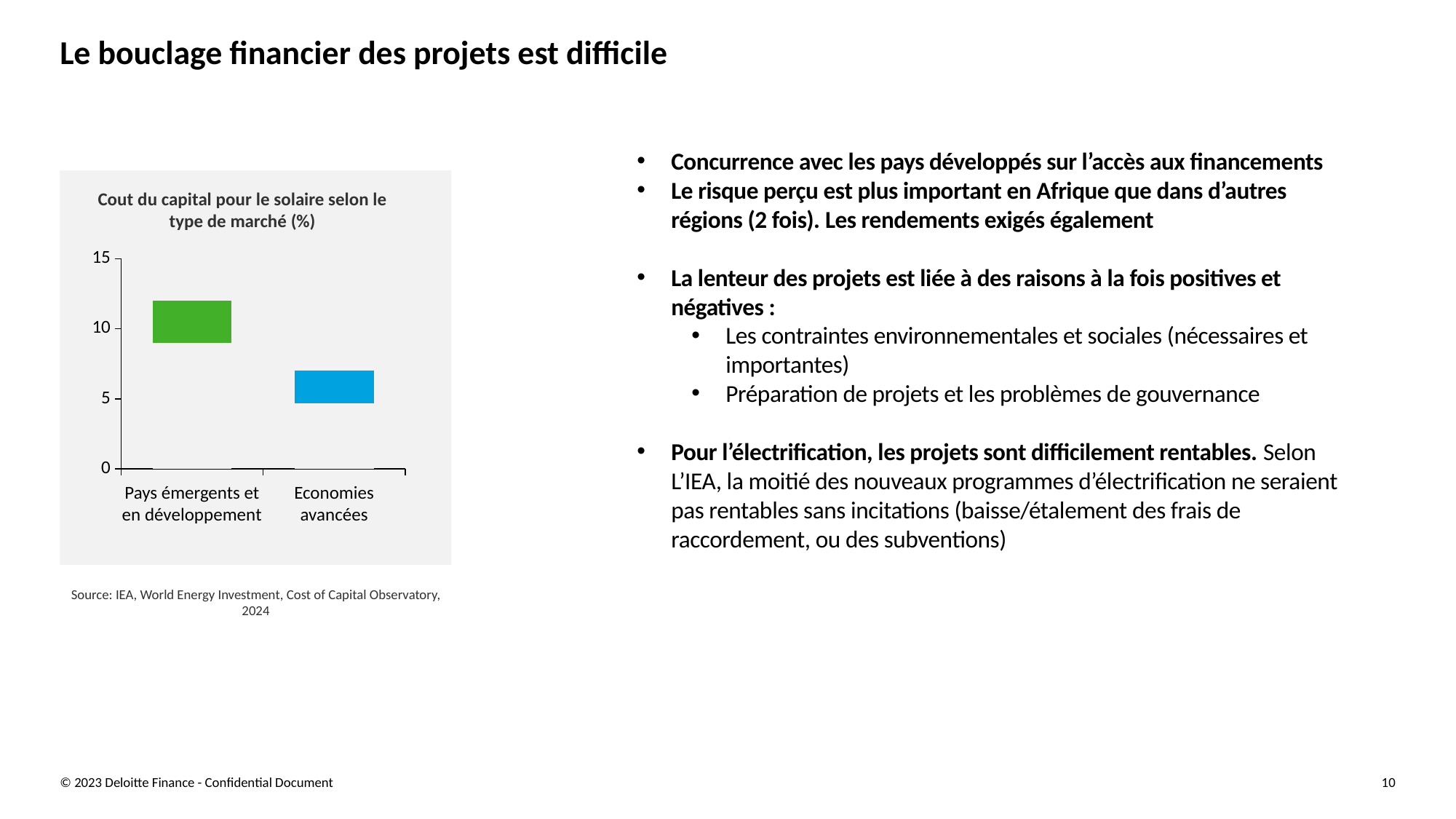

# Le bouclage financier des projets est difficile
Concurrence avec les pays développés sur l’accès aux financements
Le risque perçu est plus important en Afrique que dans d’autres régions (2 fois). Les rendements exigés également

La lenteur des projets est liée à des raisons à la fois positives et négatives :
Les contraintes environnementales et sociales (nécessaires et importantes)
Préparation de projets et les problèmes de gouvernance

Pour l’électrification, les projets sont difficilement rentables. Selon L’IEA, la moitié des nouveaux programmes d’électrification ne seraient pas rentables sans incitations (baisse/étalement des frais de raccordement, ou des subventions)

Cout du capital pour le solaire selon le type de marché (%)

### Chart

| Category |  |  |
|---|---|---|
Pays émergents et en développement
Economies avancées
Source: IEA, World Energy Investment, Cost of Capital Observatory, 2024
© 2023 Deloitte Finance - Confidential Document
10